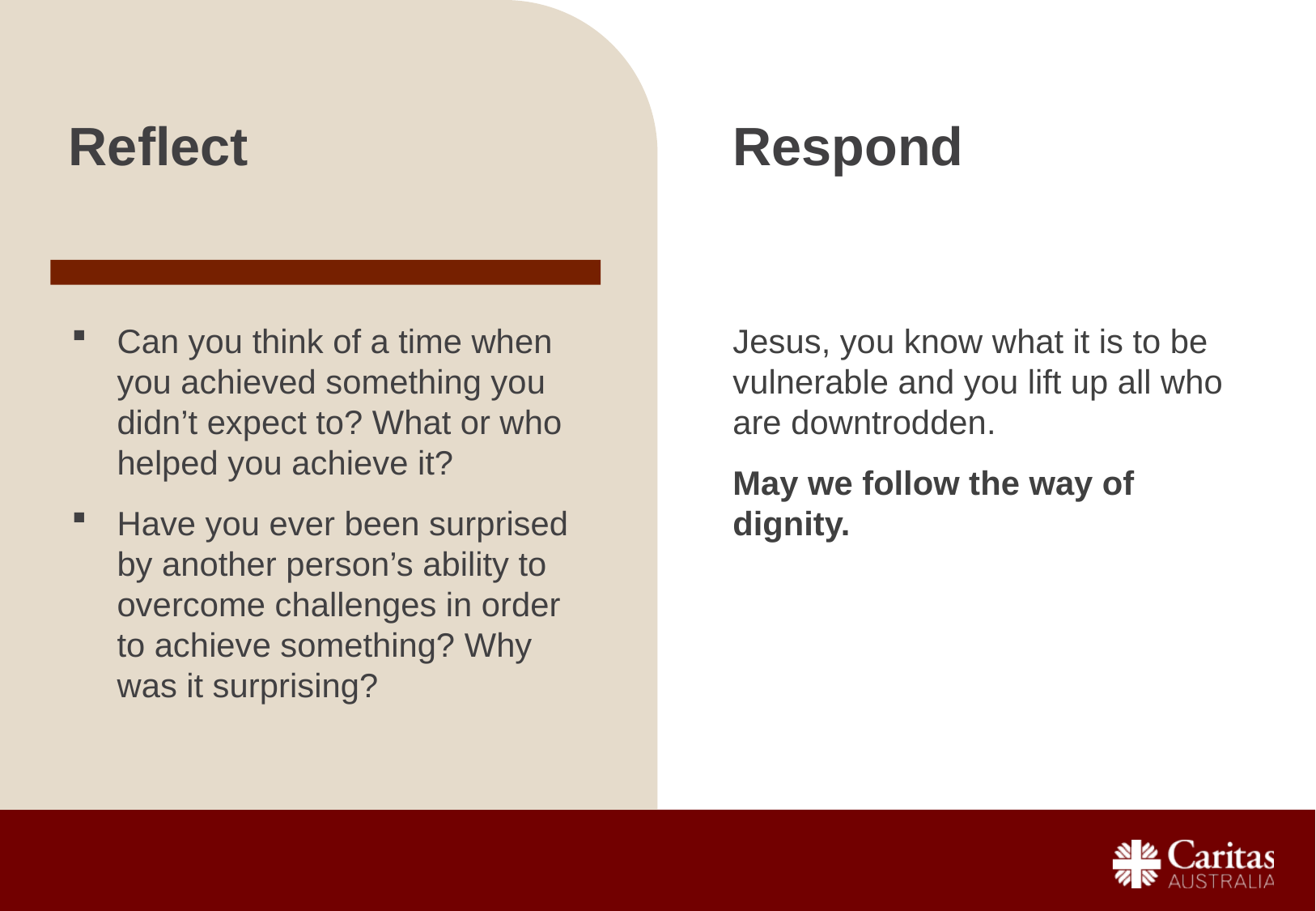

Respond
Reflect

Can you think of a time when you achieved something you didn’t expect to? What or who helped you achieve it?
Have you ever been surprised by another person’s ability to overcome challenges in order to achieve something? Why was it surprising?
Jesus, you know what it is to be vulnerable and you lift up all who are downtrodden.
May we follow the way of dignity.